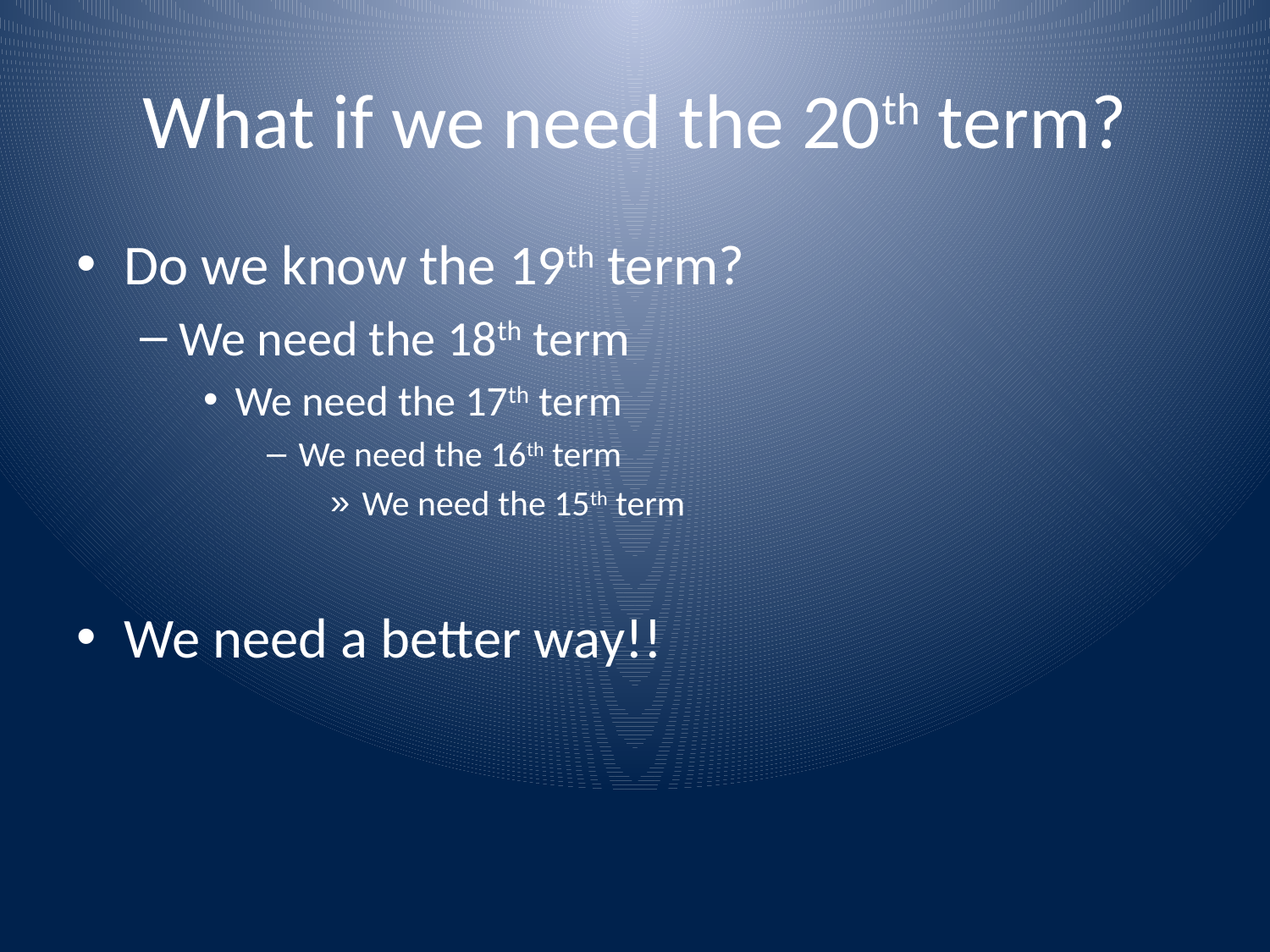

# What if we need the 20th term?
Do we know the 19th term?
We need the 18th term
We need the 17th term
We need the 16th term
We need the 15th term

We need a better way!!